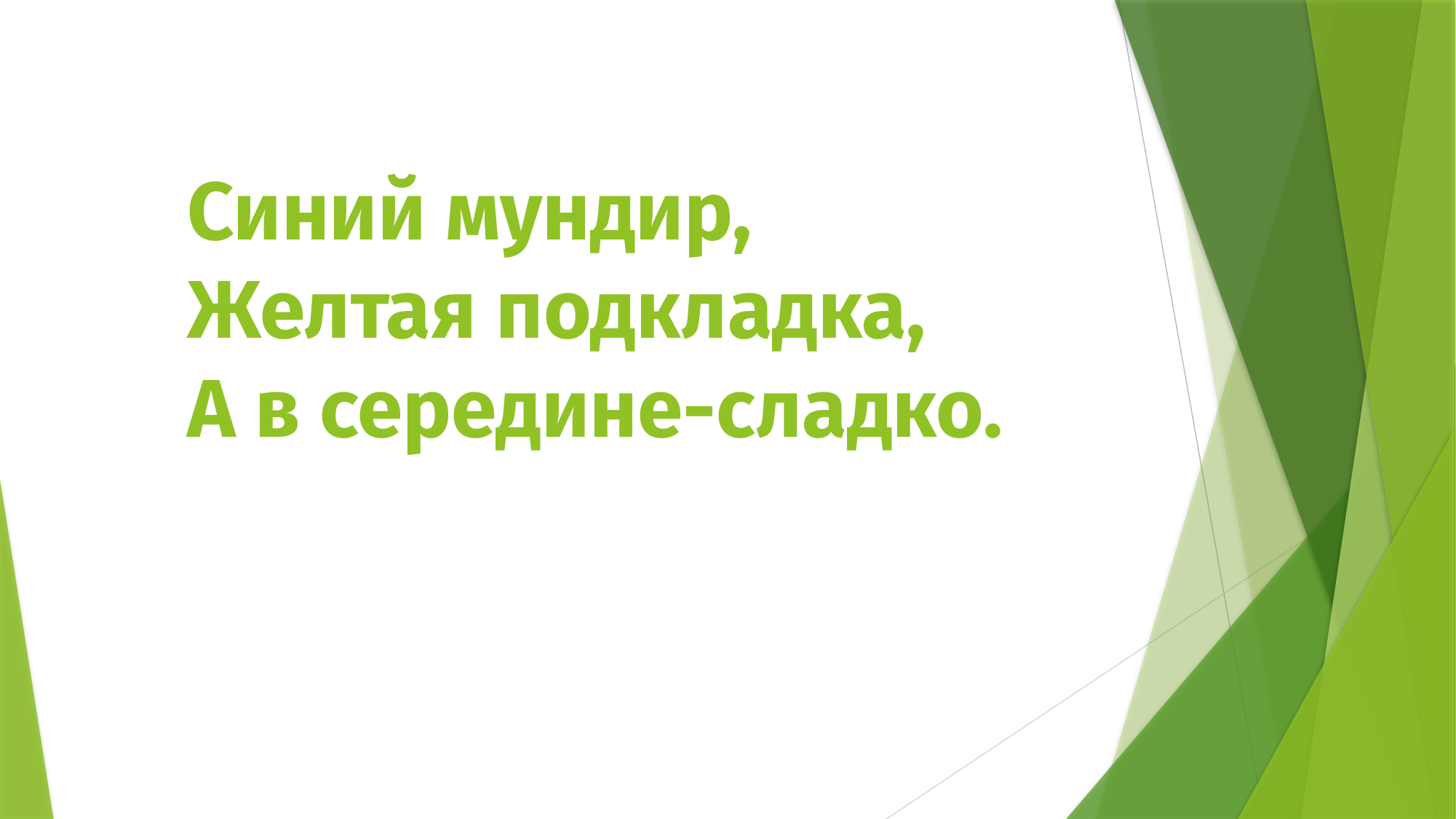

# Синий мундир, Желтая подкладка, А в середине-сладко.